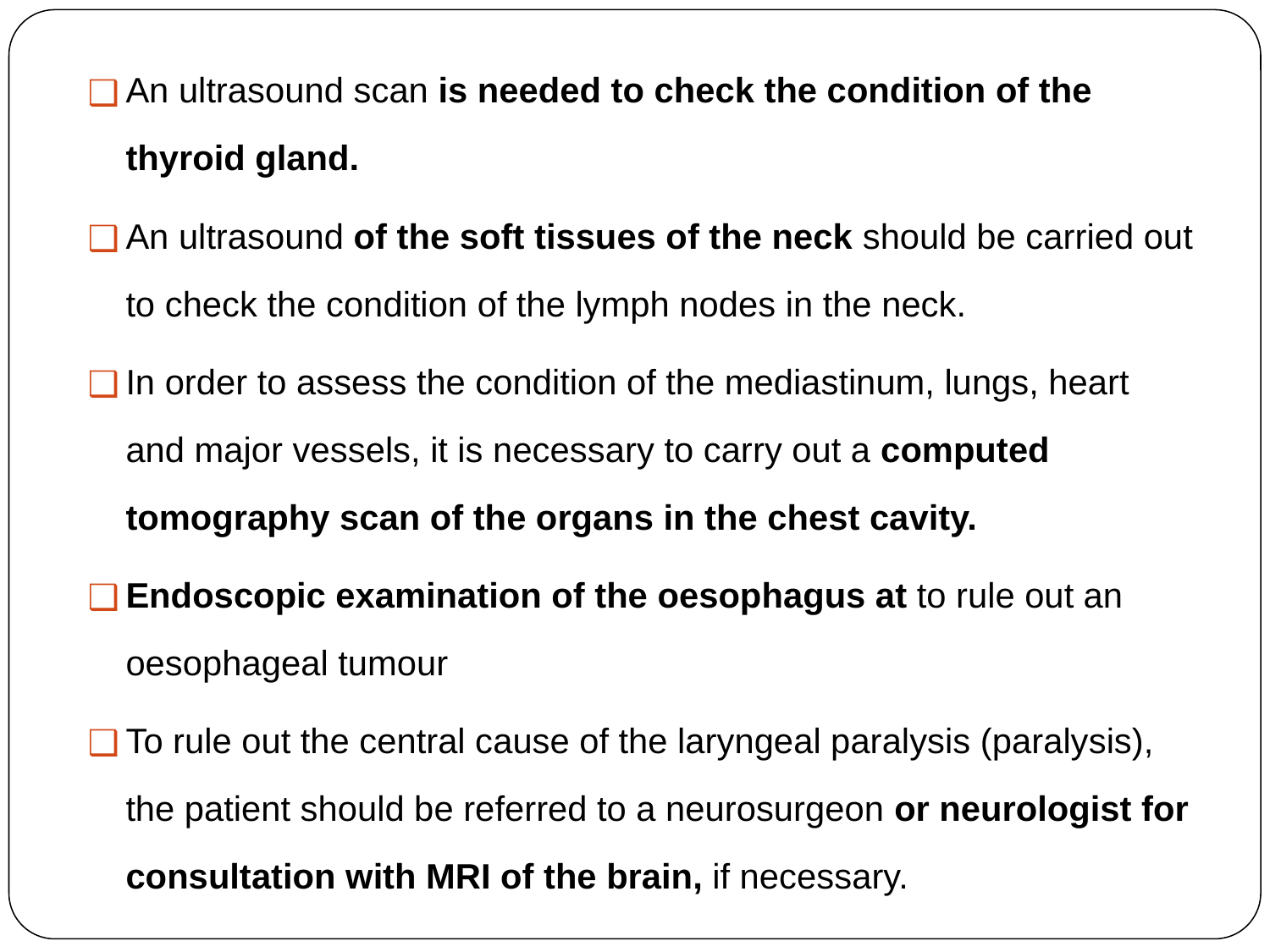

An ultrasound scan is needed to check the condition of the thyroid gland.
An ultrasound of the soft tissues of the neck should be carried out to check the condition of the lymph nodes in the neck.
In order to assess the condition of the mediastinum, lungs, heart and major vessels, it is necessary to carry out a computed tomography scan of the organs in the chest cavity.
Endoscopic examination of the oesophagus at to rule out an oesophageal tumour
To rule out the central cause of the laryngeal paralysis (paralysis), the patient should be referred to a neurosurgeon or neurologist for consultation with MRI of the brain, if necessary.